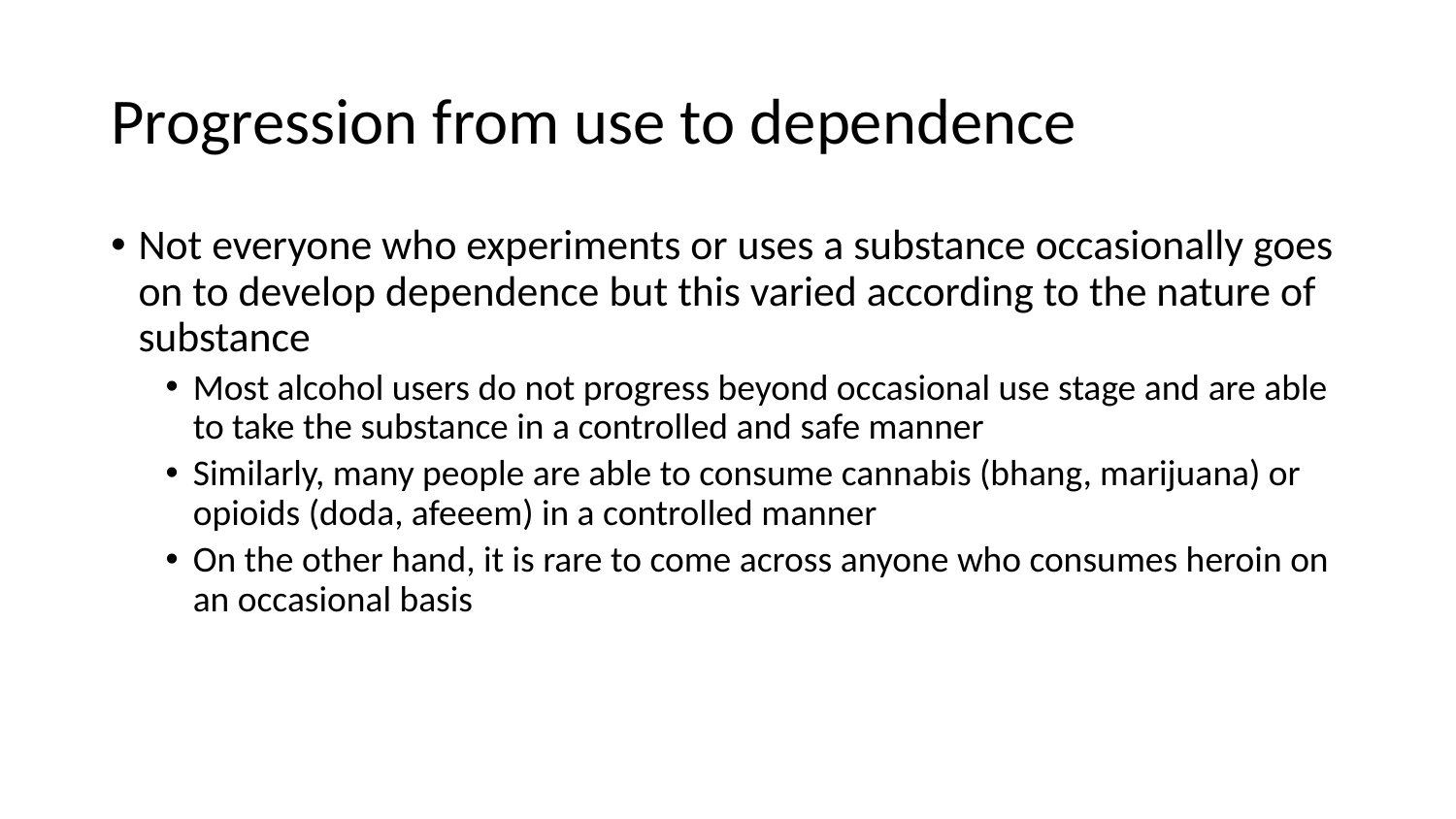

# Progression from use to dependence
Not everyone who experiments or uses a substance occasionally goes on to develop dependence but this varied according to the nature of substance
Most alcohol users do not progress beyond occasional use stage and are able to take the substance in a controlled and safe manner
Similarly, many people are able to consume cannabis (bhang, marijuana) or opioids (doda, afeeem) in a controlled manner
On the other hand, it is rare to come across anyone who consumes heroin on an occasional basis